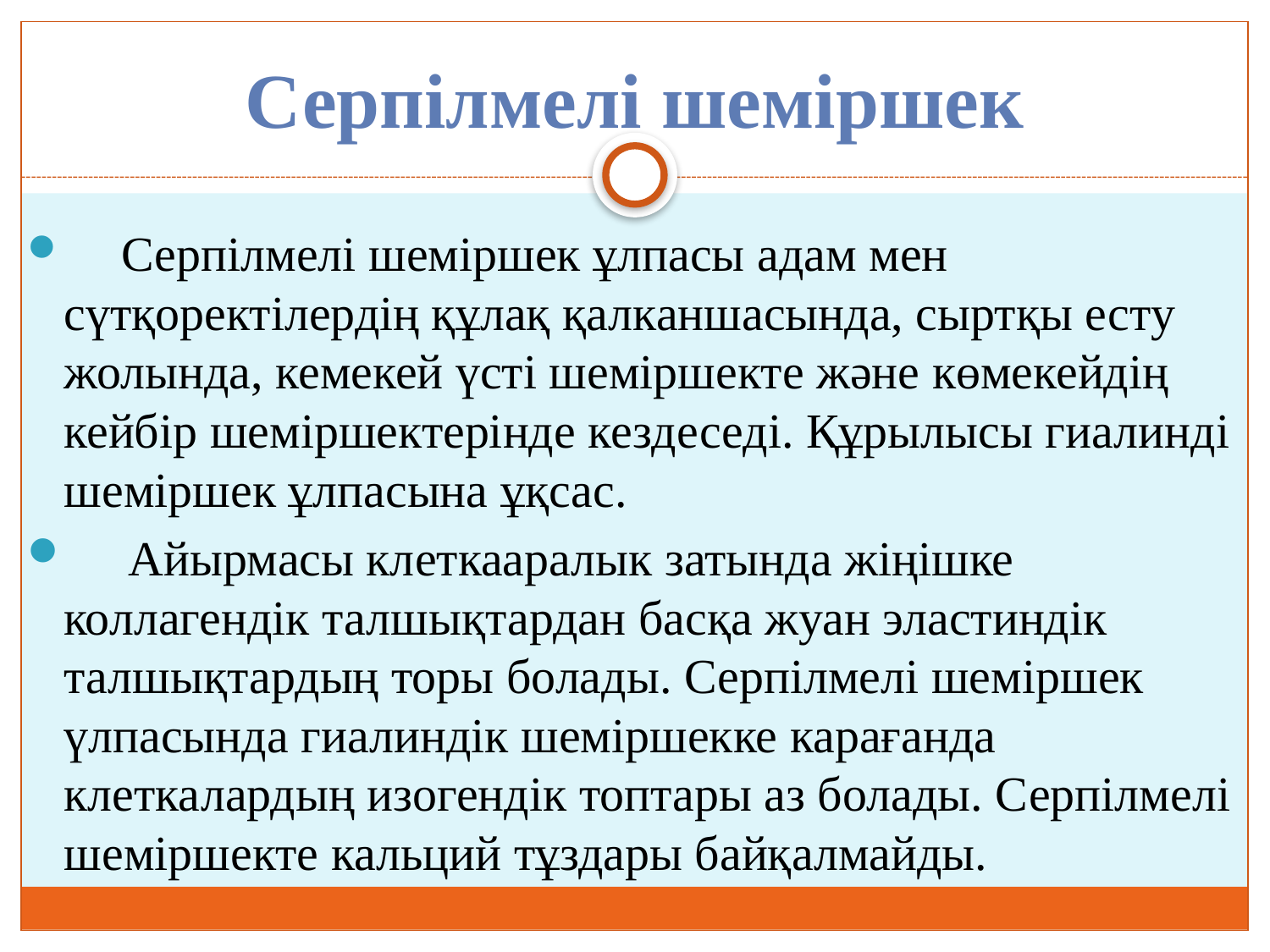

# Серпілмелі шеміршек
     Серпілмелі шеміршек ұлпасы адам мен сүтқоректілердің құлақ қалканшасында, сыртқы есту жолында, кемекей үсті шеміршекте және көмекейдің кейбір шеміршектерінде кездеседі. Құрылысы гиалинді шеміршек ұлпасына ұқсас.
     Айырмасы клеткааралык затында жіңішке коллагендік талшықтардан басқа жуан эластиндік талшықтардың торы болады. Серпілмелі шеміршек үлпасында гиалиндік шеміршекке карағанда клеткалардың изогендік топтары аз болады. Серпілмелі шеміршекте кальций тұздары байқалмайды.